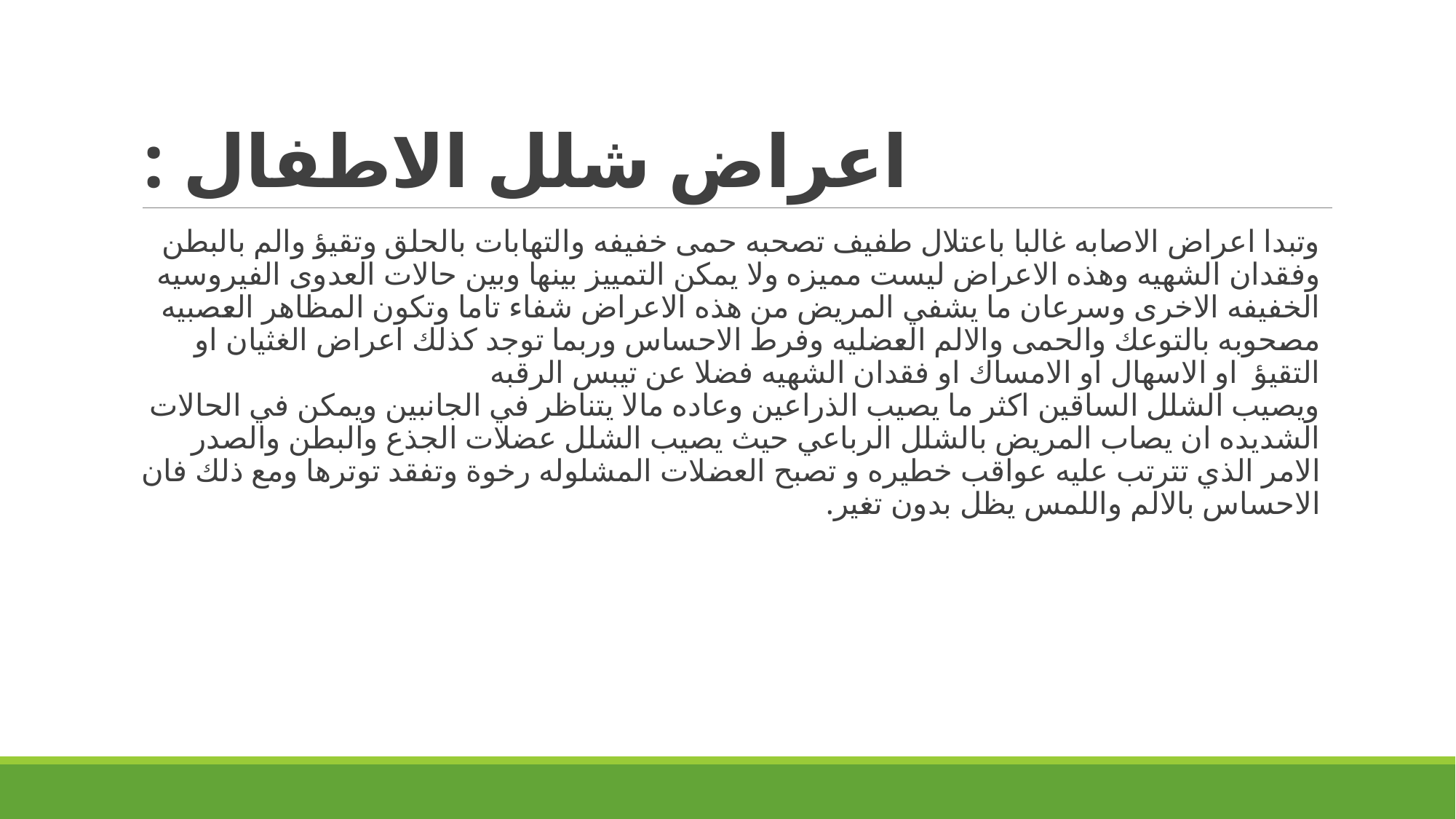

# اعراض شلل الاطفال :
وتبدا اعراض الاصابه غالبا باعتلال طفيف تصحبه حمى خفيفه والتهابات بالحلق وتقيؤ والم بالبطن وفقدان الشهيه وهذه الاعراض ليست مميزه ولا يمكن التمييز بينها وبين حالات العدوى الفيروسيه الخفيفه الاخرى وسرعان ما يشفي المريض من هذه الاعراض شفاء تاما وتكون المظاهر العصبيه مصحوبه بالتوعك والحمى والالم العضليه وفرط الاحساس وربما توجد كذلك اعراض الغثيان او التقيؤ  او الاسهال او الامساك او فقدان الشهيه فضلا عن تيبس الرقبه
ويصيب الشلل الساقين اكثر ما يصيب الذراعين وعاده مالا يتناظر في الجانبين ويمكن في الحالات الشديده ان يصاب المريض بالشلل الرباعي حيث يصيب الشلل عضلات الجذع والبطن والصدر الامر الذي تترتب عليه عواقب خطيره و تصبح العضلات المشلوله رخوة وتفقد توترها ومع ذلك فان الاحساس بالالم واللمس يظل بدون تغير.